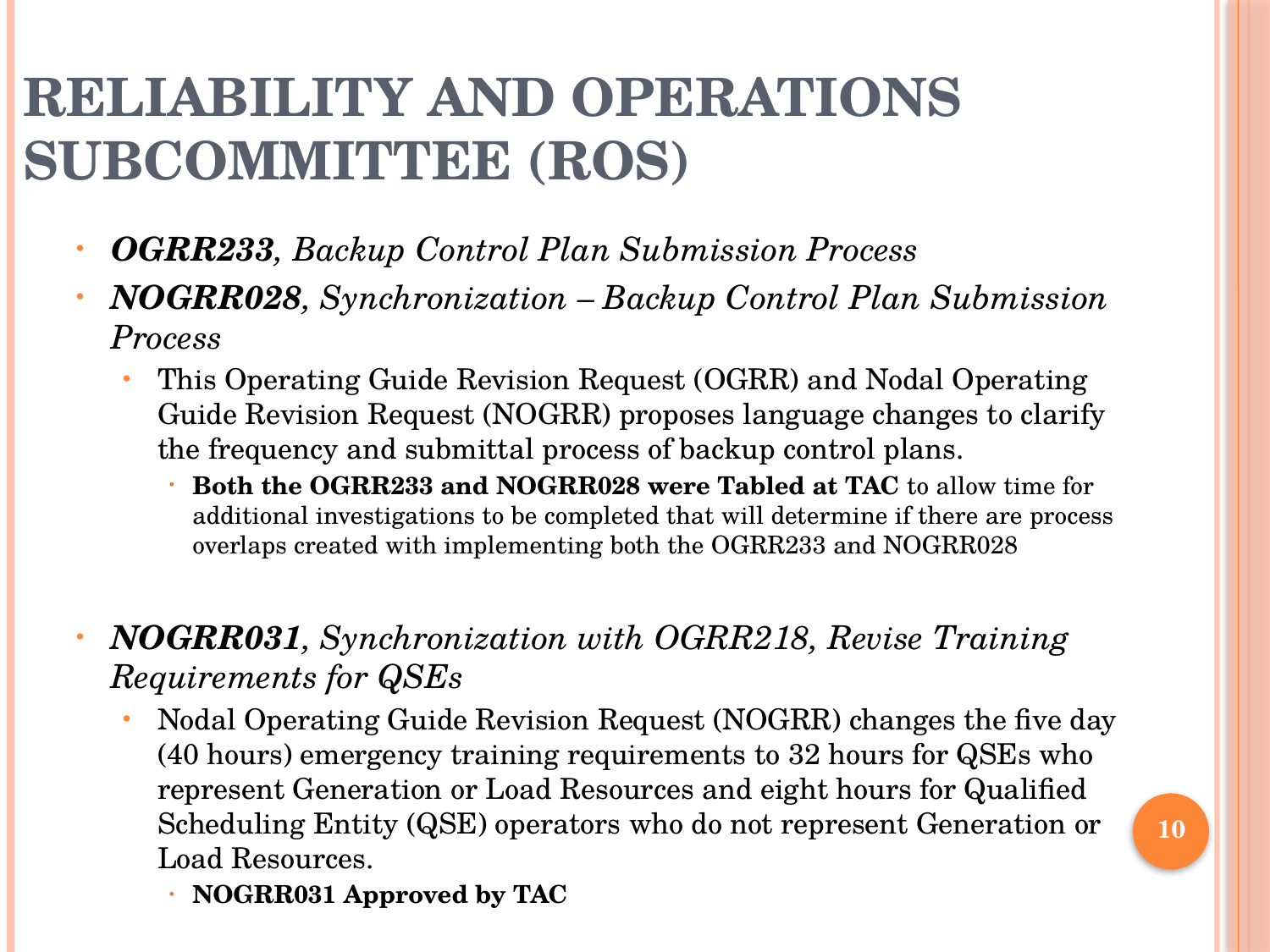

# Reliability and Operations Subcommittee (ROS)
OGRR233, Backup Control Plan Submission Process
NOGRR028, Synchronization – Backup Control Plan Submission Process
This Operating Guide Revision Request (OGRR) and Nodal Operating Guide Revision Request (NOGRR) proposes language changes to clarify the frequency and submittal process of backup control plans.
Both the OGRR233 and NOGRR028 were Tabled at TAC to allow time for additional investigations to be completed that will determine if there are process overlaps created with implementing both the OGRR233 and NOGRR028

NOGRR031, Synchronization with OGRR218, Revise Training Requirements for QSEs
Nodal Operating Guide Revision Request (NOGRR) changes the five day (40 hours) emergency training requirements to 32 hours for QSEs who represent Generation or Load Resources and eight hours for Qualified Scheduling Entity (QSE) operators who do not represent Generation or Load Resources.
NOGRR031 Approved by TAC

10